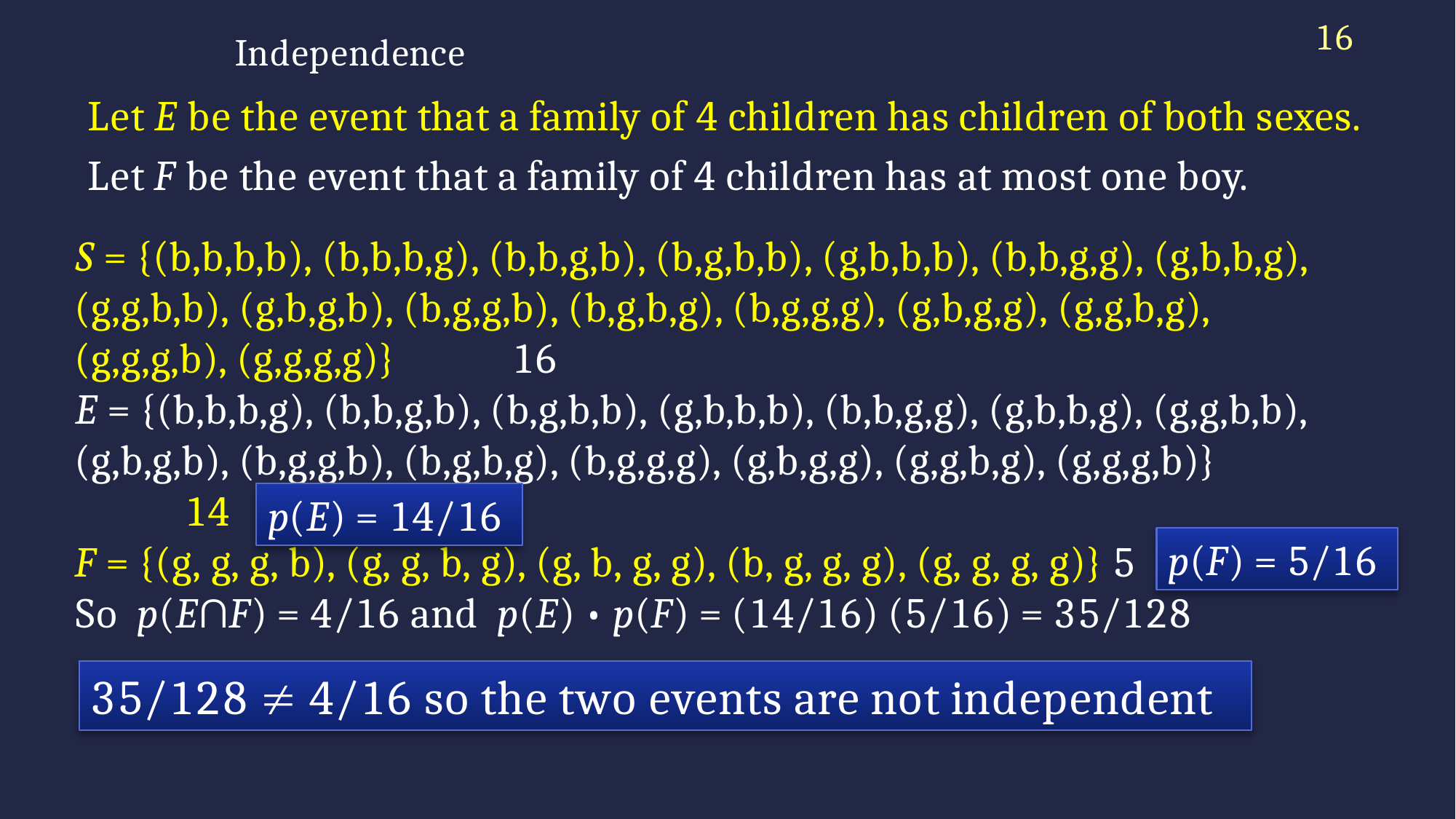

16
# Independence
Let E be the event that a family of 4 children has children of both sexes.
Let F be the event that a family of 4 children has at most one boy.
S = {(b,b,b,b), (b,b,b,g), (b,b,g,b), (b,g,b,b), (g,b,b,b), (b,b,g,g), (g,b,b,g), (g,g,b,b), (g,b,g,b), (b,g,g,b), (b,g,b,g), (b,g,g,g), (g,b,g,g), (g,g,b,g), (g,g,g,b), (g,g,g,g)}  	16
E = {(b,b,b,g), (b,b,g,b), (b,g,b,b), (g,b,b,b), (b,b,g,g), (g,b,b,g), (g,g,b,b), (g,b,g,b), (b,g,g,b), (b,g,b,g), (b,g,g,g), (g,b,g,g), (g,g,b,g), (g,g,g,b)} 		14
F = {(g, g, g, b), (g, g, b, g), (g, b, g, g), (b, g, g, g), (g, g, g, g)} 5
So  p(E∩F) = 4/16 and  p(E) • p(F) = (14/16) (5/16) = 35/128
p(E) = 14/16
p(F) = 5/16
35/128 ≠ 4/16 so the two events are not independent